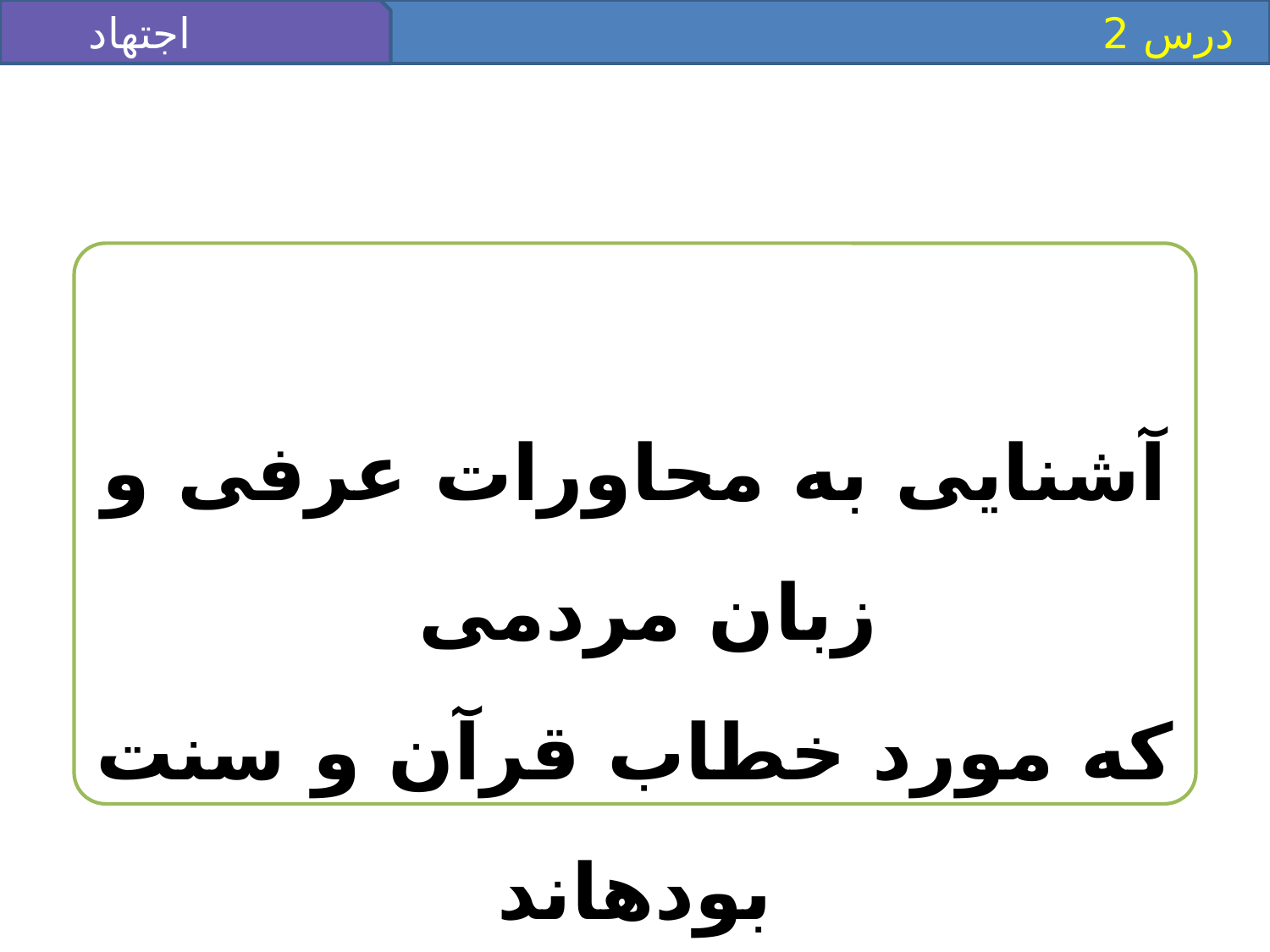

اجتهاد
 درس 2

آشنايى به محاورات عرفى و زبان مردمى
كه مورد خطاب قرآن و سنت بوده‏اند